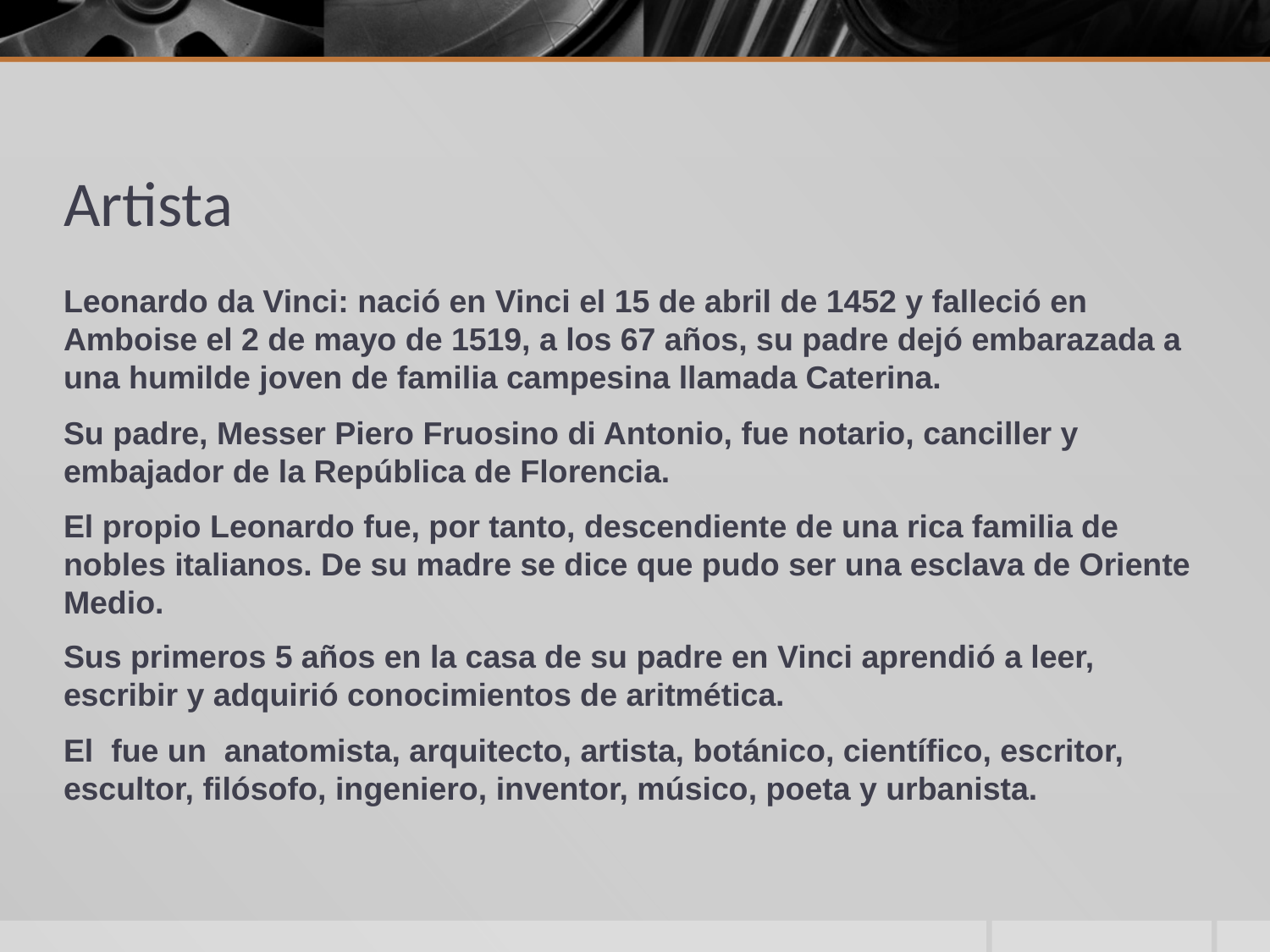

# Artista
Leonardo da Vinci: nació en Vinci el 15 de abril de 1452 y falleció en Amboise el 2 de mayo de 1519, a los 67 años, su padre dejó embarazada a una humilde joven de familia campesina llamada Caterina.
Su padre, Messer Piero Fruosino di Antonio, fue notario, canciller y embajador de la República de Florencia.
El propio Leonardo fue, por tanto, descendiente de una rica familia de nobles italianos. De su madre se dice que pudo ser una esclava de Oriente Medio.
Sus primeros 5 años en la casa de su padre en Vinci aprendió a leer, escribir y adquirió conocimientos de aritmética.
El  fue un  anatomista, arquitecto, artista, botánico, científico, escritor, escultor, filósofo, ingeniero, inventor, músico, poeta y urbanista.